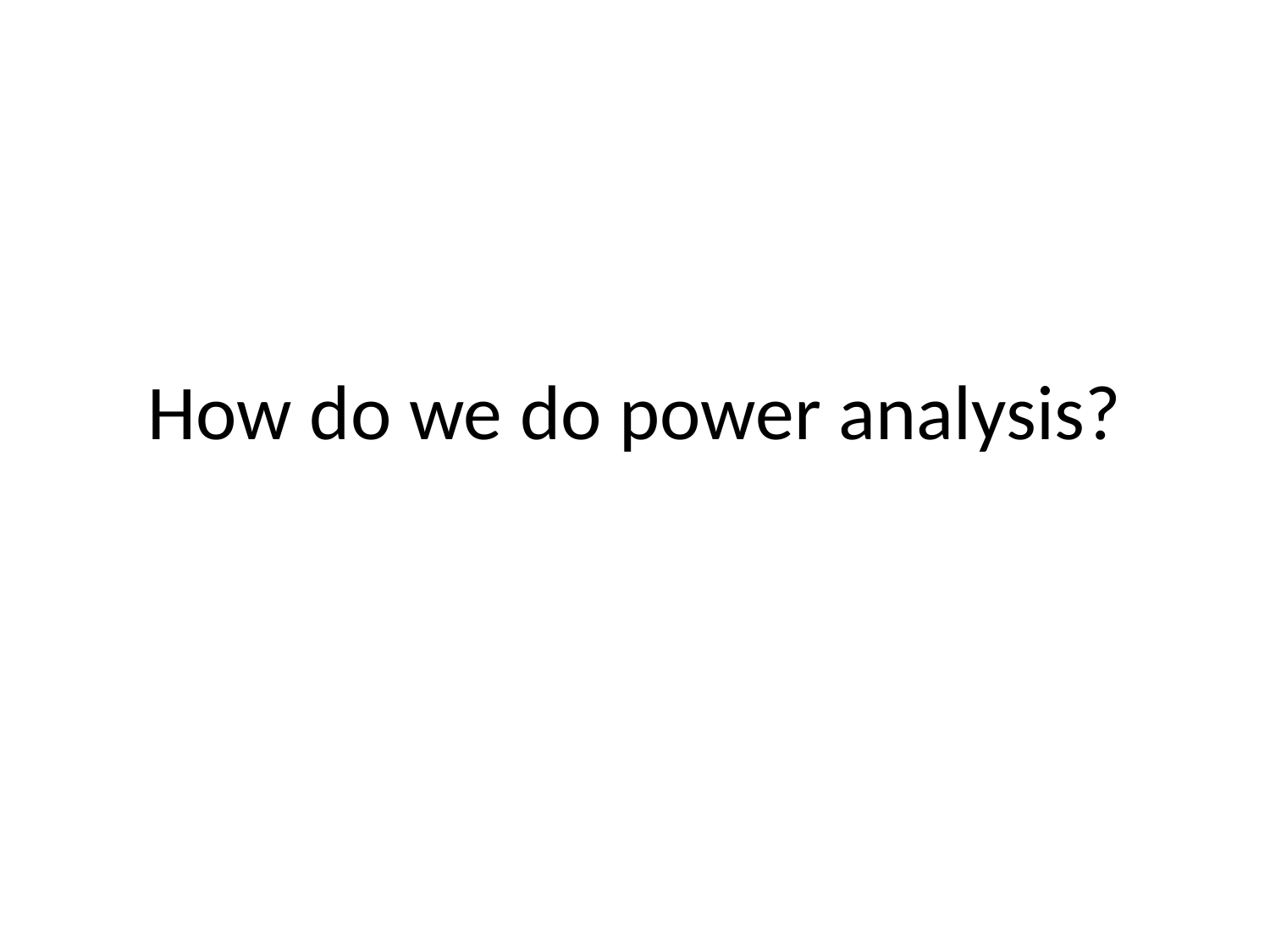

# How do we do power analysis?